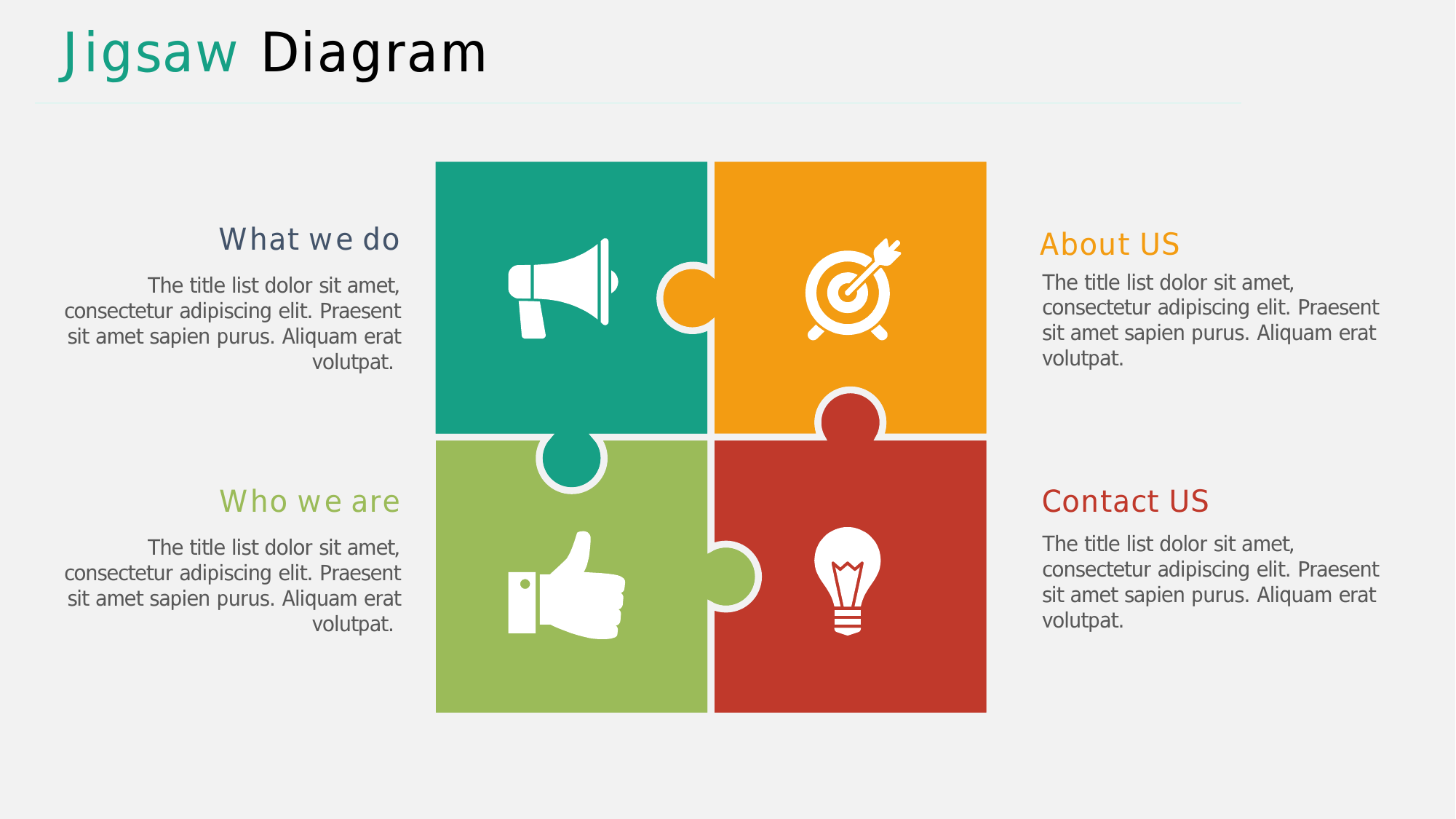

Jigsaw Diagram

What we do
About US

The title list dolor sit amet, consectetur adipiscing elit. Praesent sit amet sapien purus. Aliquam erat volutpat.
The title list dolor sit amet, consectetur adipiscing elit. Praesent sit amet sapien purus. Aliquam erat volutpat.
Who we are
Contact US
The title list dolor sit amet, consectetur adipiscing elit. Praesent sit amet sapien purus. Aliquam erat volutpat.

The title list dolor sit amet, consectetur adipiscing elit. Praesent sit amet sapien purus. Aliquam erat volutpat.